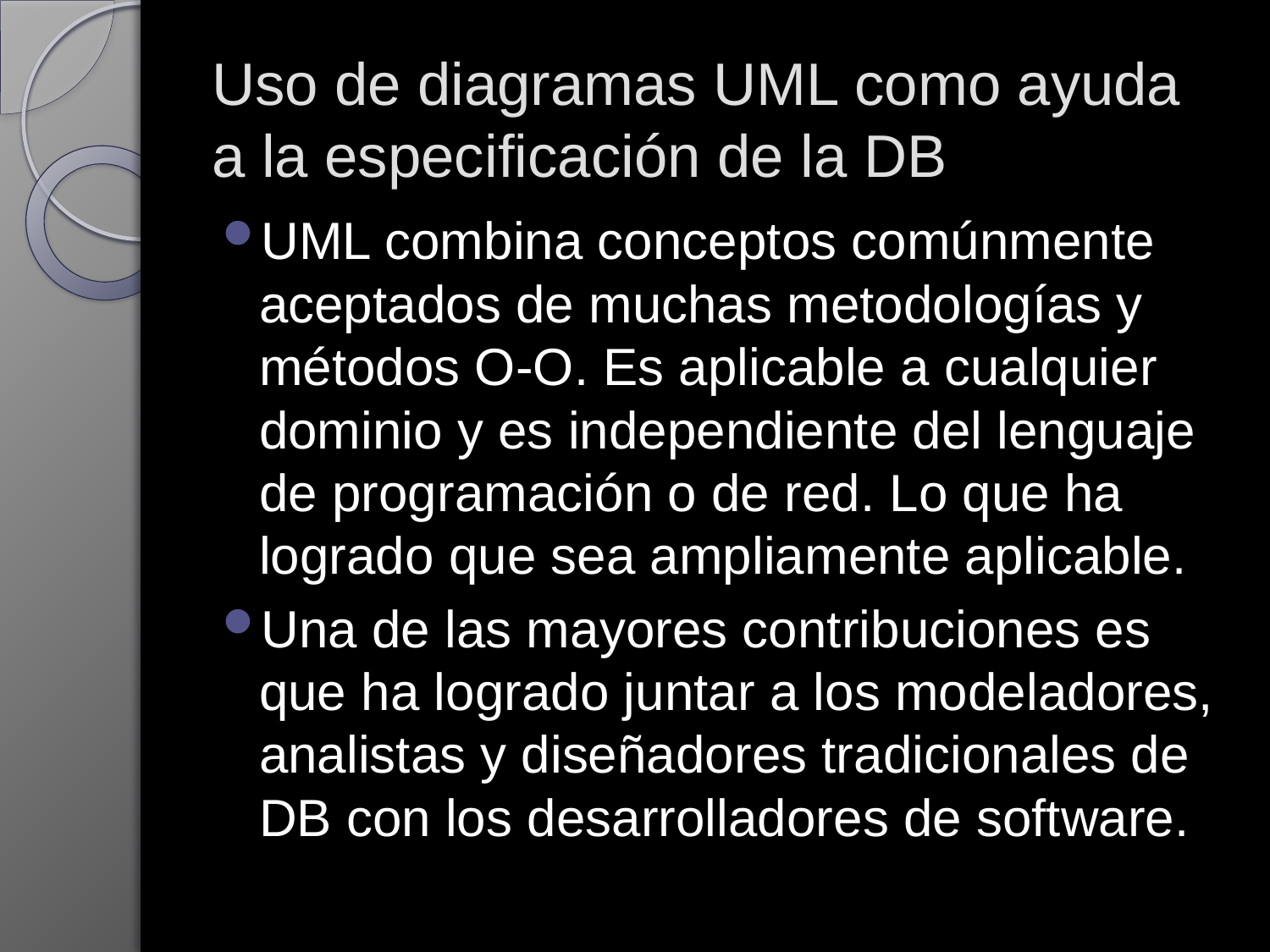

# Uso de diagramas UML como ayuda a la especificación de la DB
UML combina conceptos comúnmente aceptados de muchas metodologías y métodos O-O. Es aplicable a cualquier dominio y es independiente del lenguaje de programación o de red. Lo que ha logrado que sea ampliamente aplicable.
Una de las mayores contribuciones es que ha logrado juntar a los modeladores, analistas y diseñadores tradicionales de DB con los desarrolladores de software.